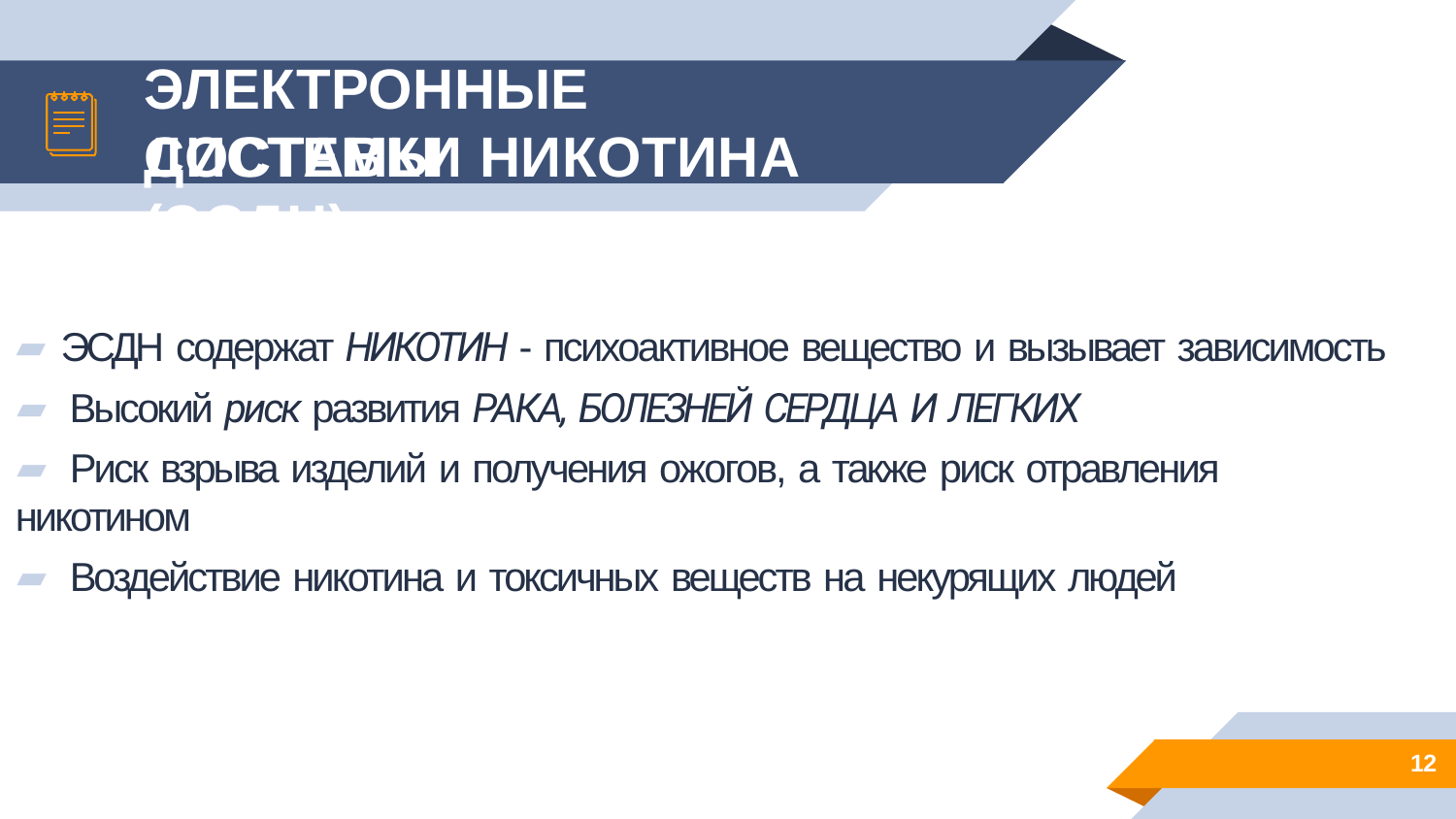

# ЭЛЕКТРОННЫЕ СИСТЕМЫ

ДОСТАВКИ НИКОТИНА (ЭСДН)
▰ ЭСДН содержат НИКОТИН - психоактивное вещество и вызывает зависимость
▰ Высокий риск развития РАКА, БОЛЕЗНЕЙ СЕРДЦА И ЛЕГКИХ
▰ Риск взрыва изделий и получения ожогов, а также риск отравления никотином
▰ Воздействие никотина и токсичных веществ на некурящих людей
12